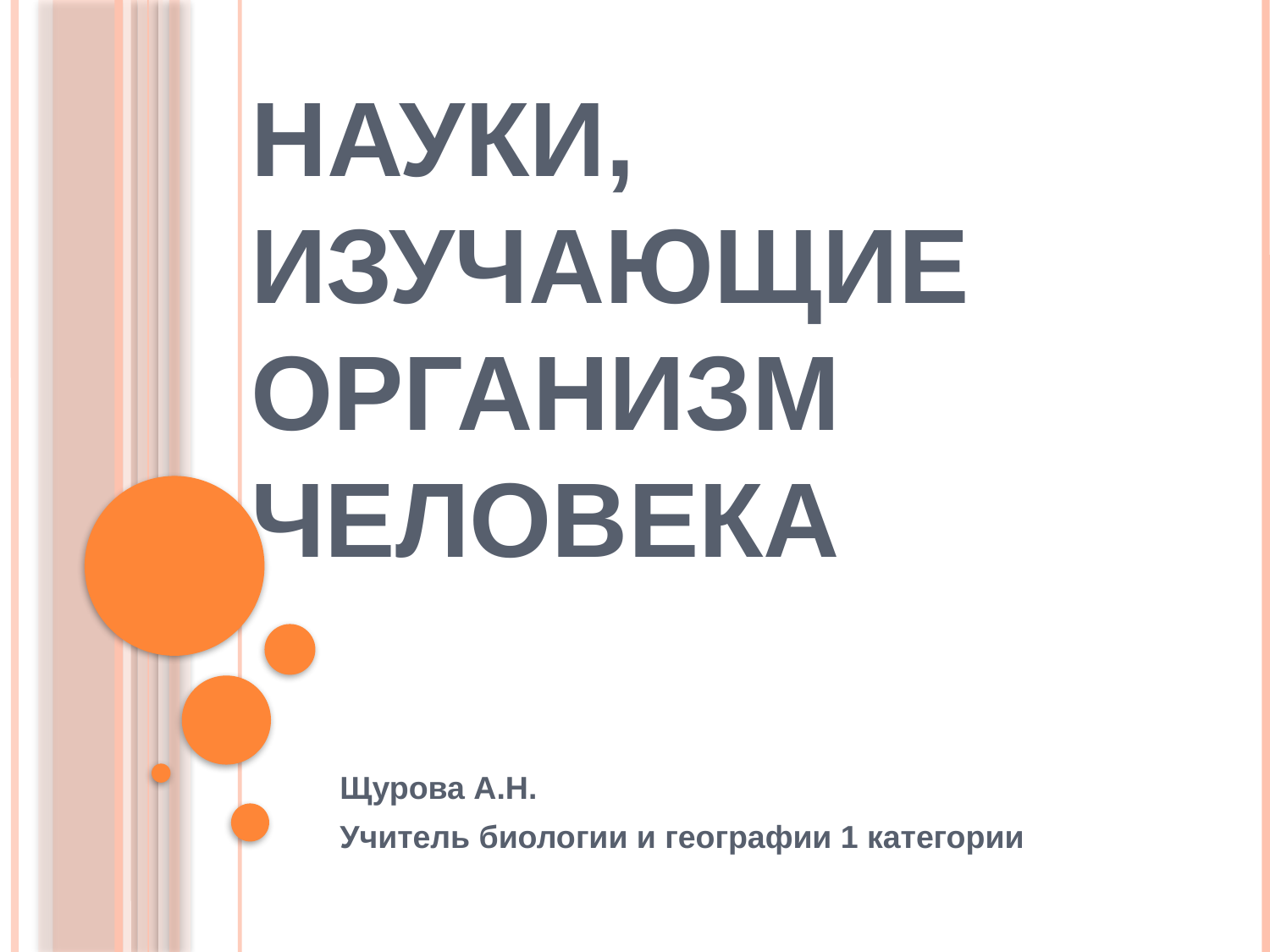

# Науки, изучающие организм человека
Щурова А.Н.
Учитель биологии и географии 1 категории